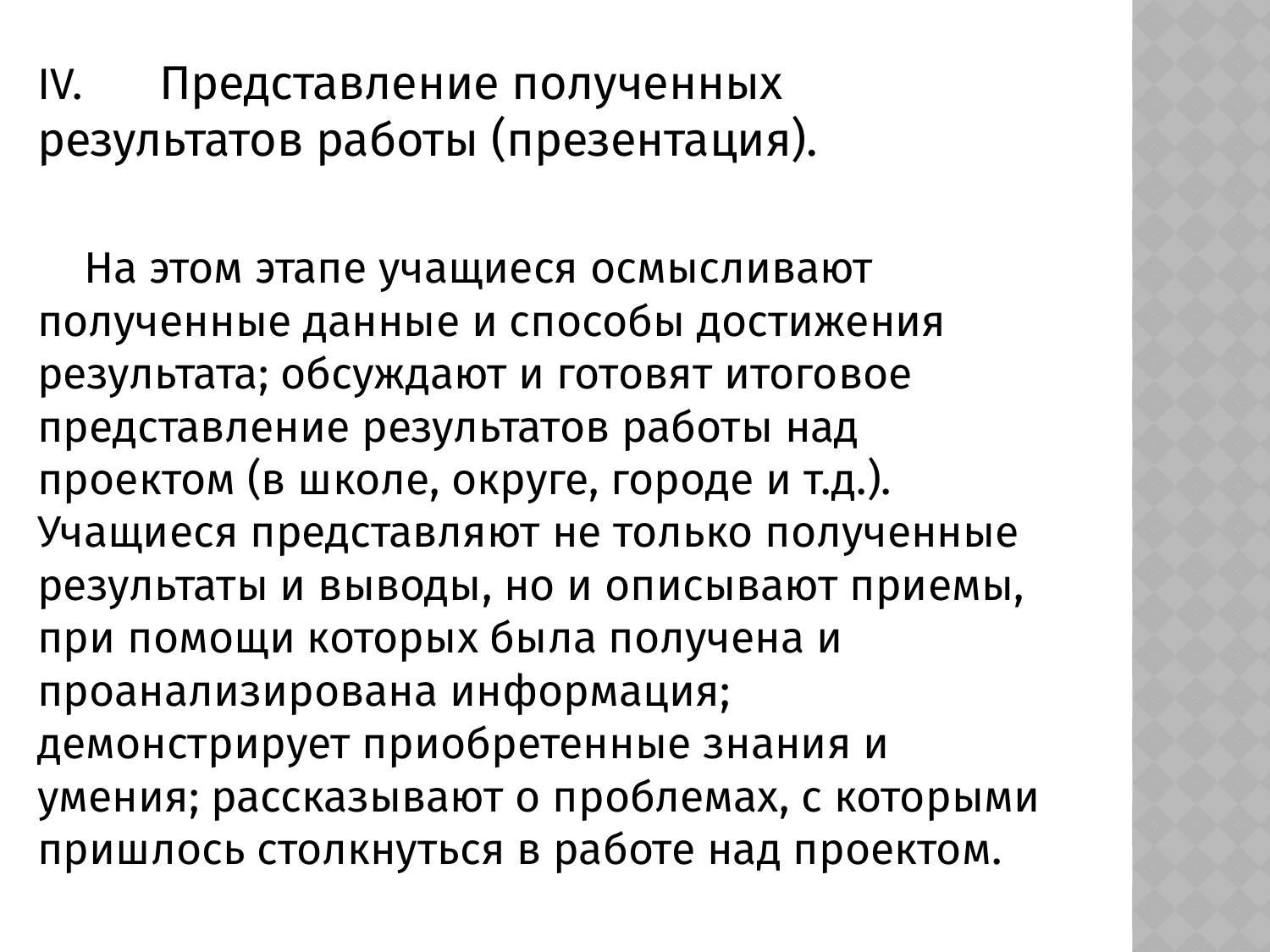

#
IV.	Представление полученных результатов работы (презентация).

    На этом этапе учащиеся осмысливают полученные данные и способы достижения результата; обсуждают и готовят итоговое представление результатов работы над проектом (в школе, округе, городе и т.д.). Учащиеся представляют не только полученные результаты и выводы, но и описывают приемы, при помощи которых была получена и проанализирована информация; демонстрирует приобретенные знания и умения; рассказывают о проблемах, с которыми пришлось столкнуться в работе над проектом.